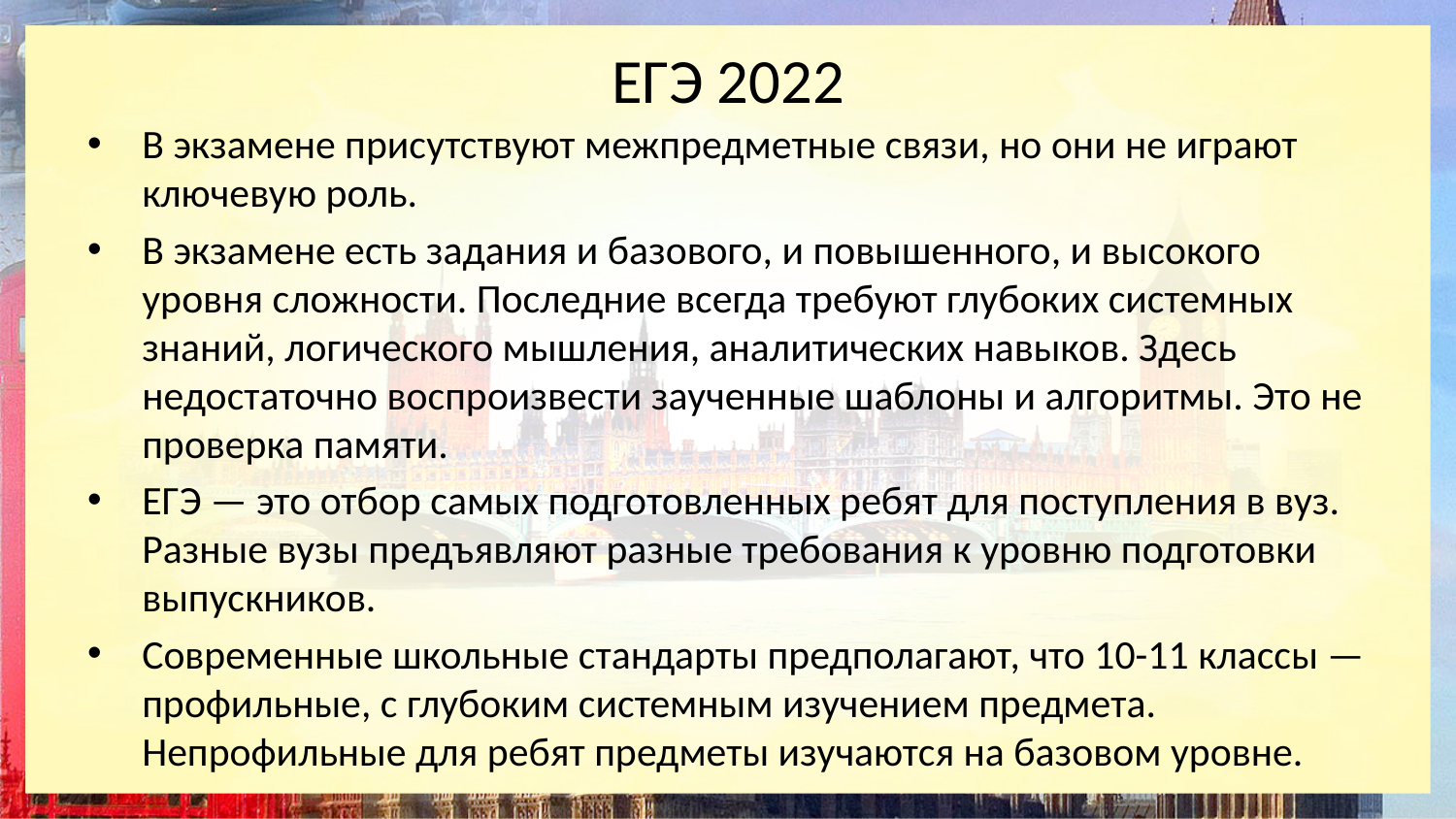

# ЕГЭ 2022
В экзамене присутствуют межпредметные связи, но они не играют ключевую роль.
В экзамене есть задания и базового, и повышенного, и высокого уровня сложности. Последние всегда требуют глубоких системных знаний, логического мышления, аналитических навыков. Здесь недостаточно воспроизвести заученные шаблоны и алгоритмы. Это не проверка памяти.
ЕГЭ — это отбор самых подготовленных ребят для поступления в вуз. Разные вузы предъявляют разные требования к уровню подготовки выпускников.
Современные школьные стандарты предполагают, что 10-11 классы — профильные, с глубоким системным изучением предмета. Непрофильные для ребят предметы изучаются на базовом уровне.